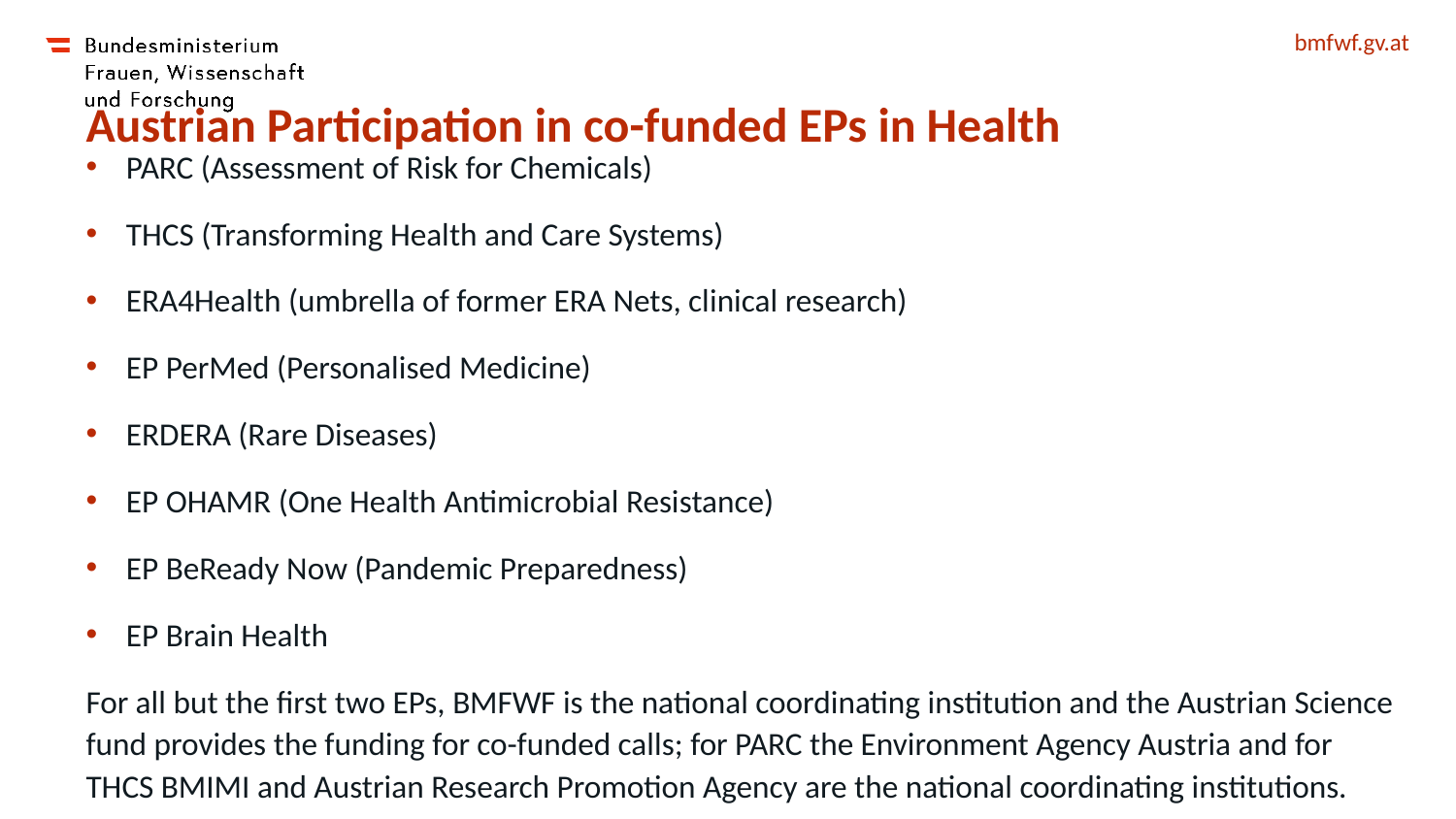

# Austrian Participation in co-funded EPs in Health
PARC (Assessment of Risk for Chemicals)
THCS (Transforming Health and Care Systems)
ERA4Health (umbrella of former ERA Nets, clinical research)
EP PerMed (Personalised Medicine)
ERDERA (Rare Diseases)
EP OHAMR (One Health Antimicrobial Resistance)
EP BeReady Now (Pandemic Preparedness)
EP Brain Health
For all but the first two EPs, BMFWF is the national coordinating institution and the Austrian Science fund provides the funding for co-funded calls; for PARC the Environment Agency Austria and for THCS BMIMI and Austrian Research Promotion Agency are the national coordinating institutions.